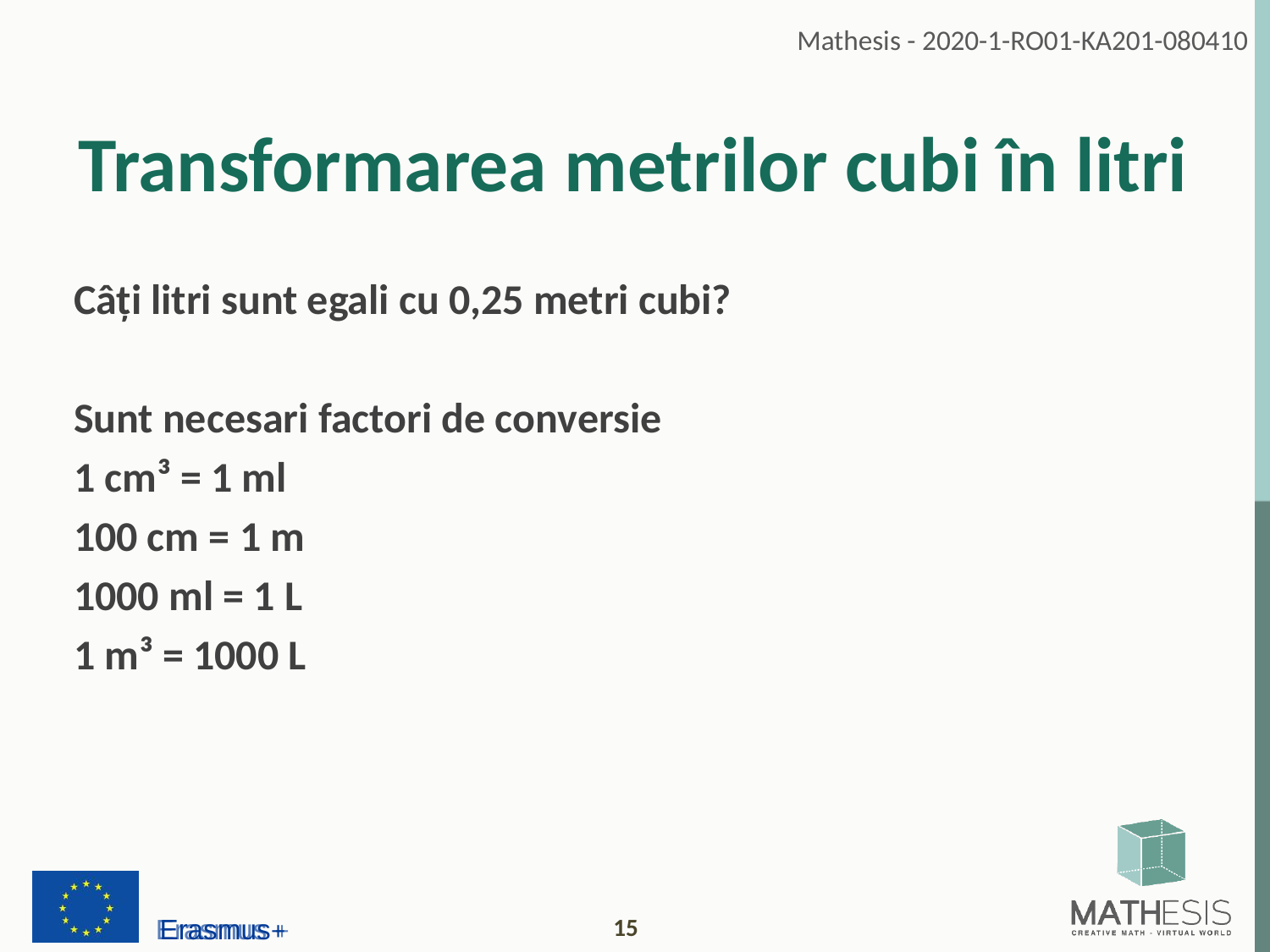

# Transformarea metrilor cubi în litri
Câți litri sunt egali cu 0,25 metri cubi?

Sunt necesari factori de conversie
1 cm³ = 1 ml
100 cm = 1 m
1000 ml = 1 L
1 m³ = 1000 L